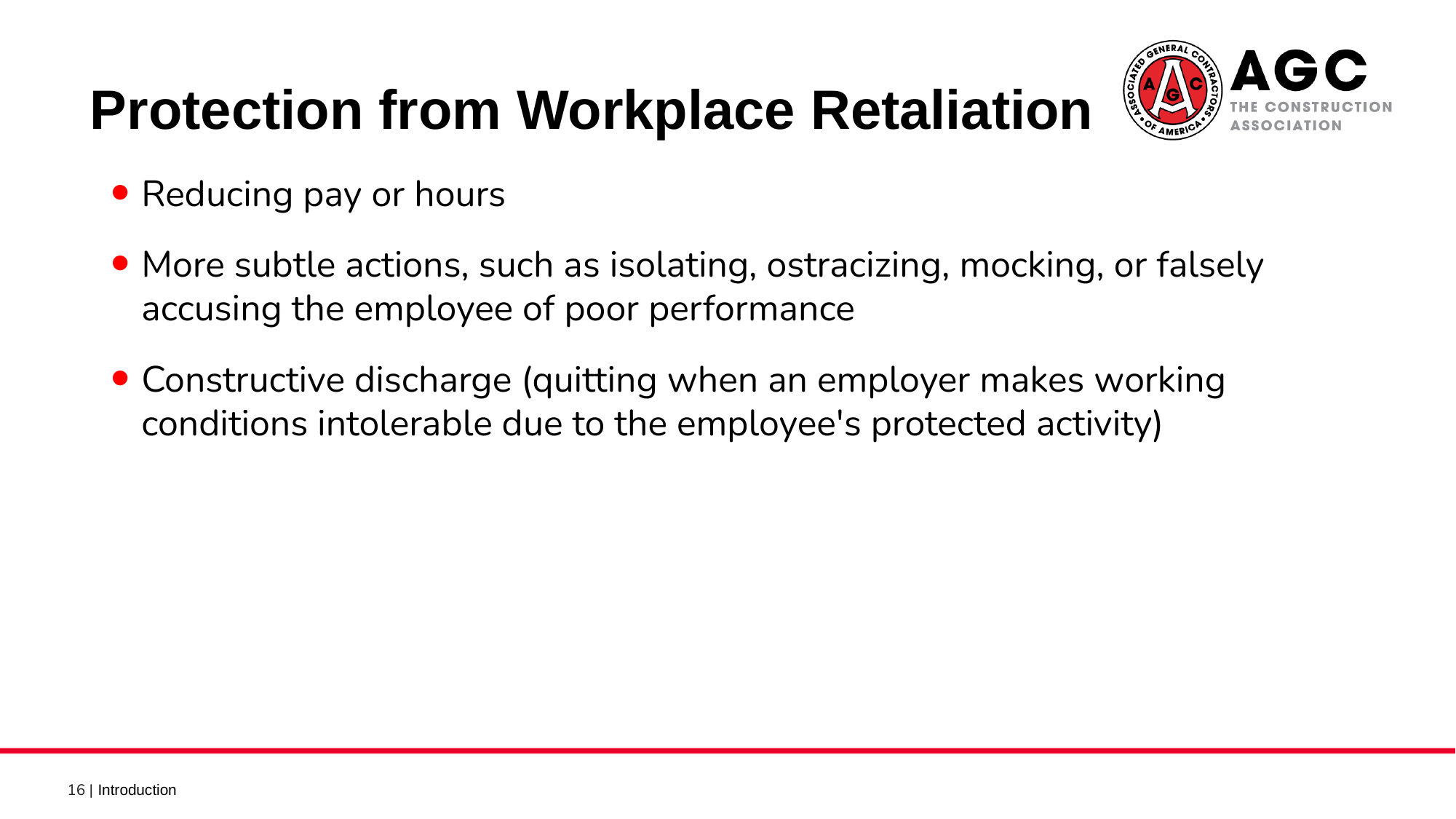

Protection from Workplace Retaliation
Reducing pay or hours
More subtle actions, such as isolating, ostracizing, mocking, or falsely accusing the employee of poor performance
Constructive discharge (quitting when an employer makes working conditions intolerable due to the employee's protected activity)
Introduction